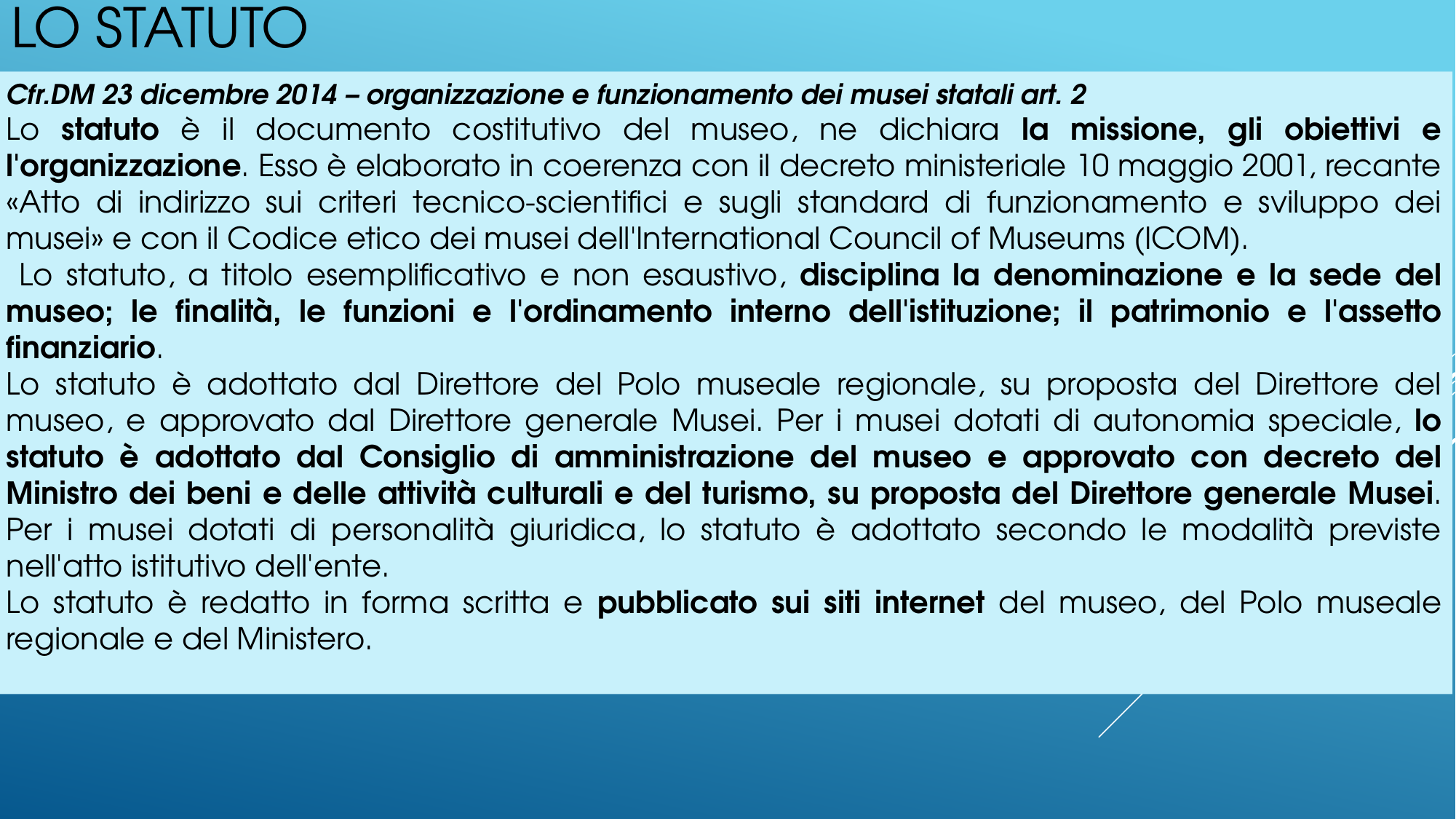

# Lo statuto
Cfr.DM 23 dicembre 2014 – organizzazione e funzionamento dei musei statali art. 2
Lo statuto è il documento costitutivo del museo, ne dichiara la missione, gli obiettivi e l'organizzazione. Esso è elaborato in coerenza con il decreto ministeriale 10 maggio 2001, recante «Atto di indirizzo sui criteri tecnico-scientifici e sugli standard di funzionamento e sviluppo dei musei» e con il Codice etico dei musei dell'International Council of Museums (ICOM).
 Lo statuto, a titolo esemplificativo e non esaustivo, disciplina la denominazione e la sede del museo; le finalità, le funzioni e l'ordinamento interno dell'istituzione; il patrimonio e l'assetto finanziario.
Lo statuto è adottato dal Direttore del Polo museale regionale, su proposta del Direttore del museo, e approvato dal Direttore generale Musei. Per i musei dotati di autonomia speciale, lo statuto è adottato dal Consiglio di amministrazione del museo e approvato con decreto del Ministro dei beni e delle attività culturali e del turismo, su proposta del Direttore generale Musei. Per i musei dotati di personalità giuridica, lo statuto è adottato secondo le modalità previste nell'atto istitutivo dell'ente.
Lo statuto è redatto in forma scritta e pubblicato sui siti internet del museo, del Polo museale regionale e del Ministero.